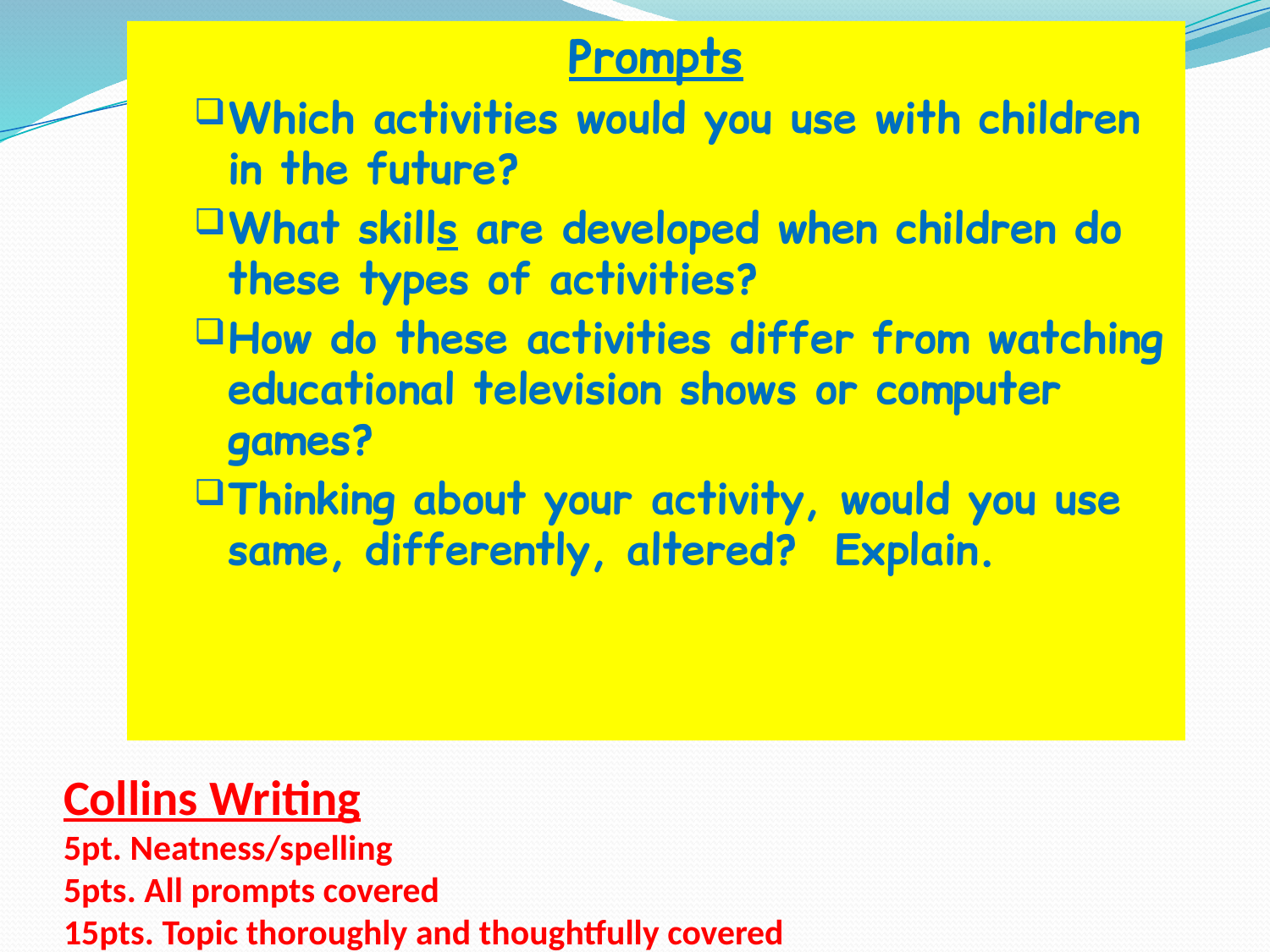

Prompts
Which activities would you use with children in the future?
What skills are developed when children do these types of activities?
How do these activities differ from watching educational television shows or computer games?
Thinking about your activity, would you use same, differently, altered?  Explain.

# Collins Writing 5pt. Neatness/spelling 5pts. All prompts covered 15pts. Topic thoroughly and thoughtfully covered